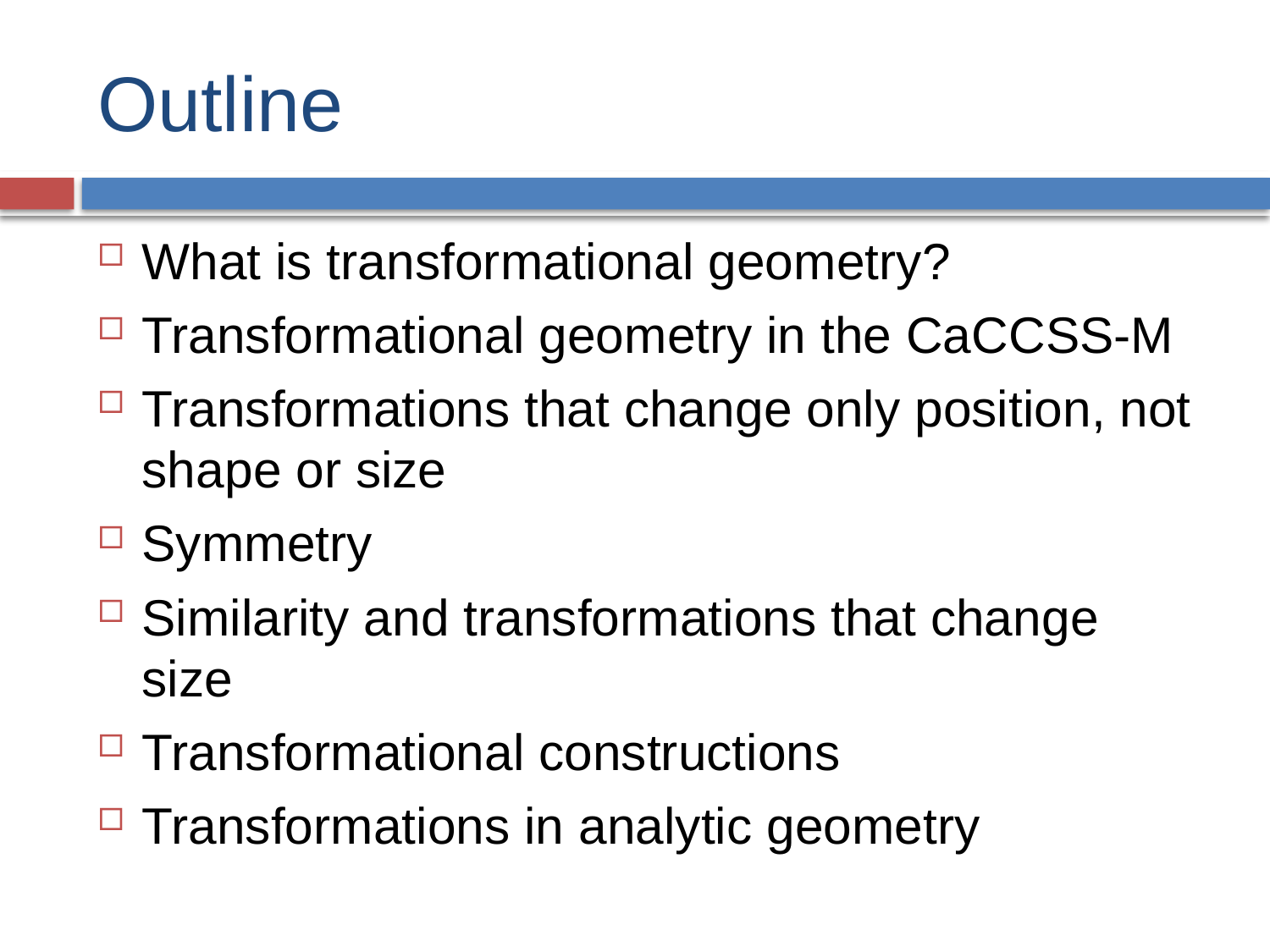

# Outline
What is transformational geometry?
Transformational geometry in the CaCCSS-M
Transformations that change only position, not shape or size
Symmetry
Similarity and transformations that change size
Transformational constructions
Transformations in analytic geometry